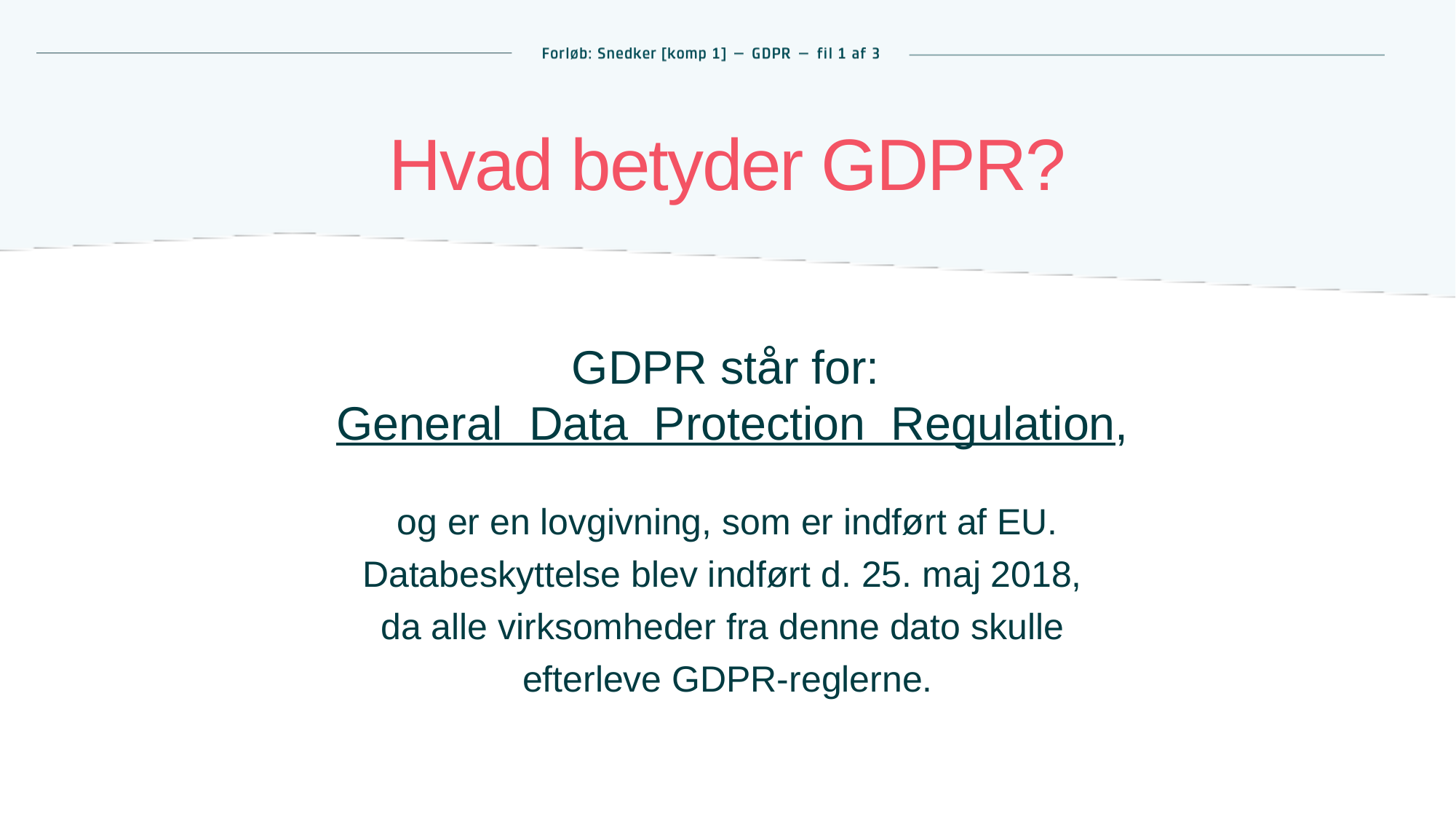

# Hvad betyder GDPR?
GDPR står for:
 General  Data  Protection  Regulation,
og er en lovgivning, som er indført af EU. Databeskyttelse blev indført d. 25. maj 2018,
da alle virksomheder fra denne dato skulle
efterleve GDPR-reglerne.
2